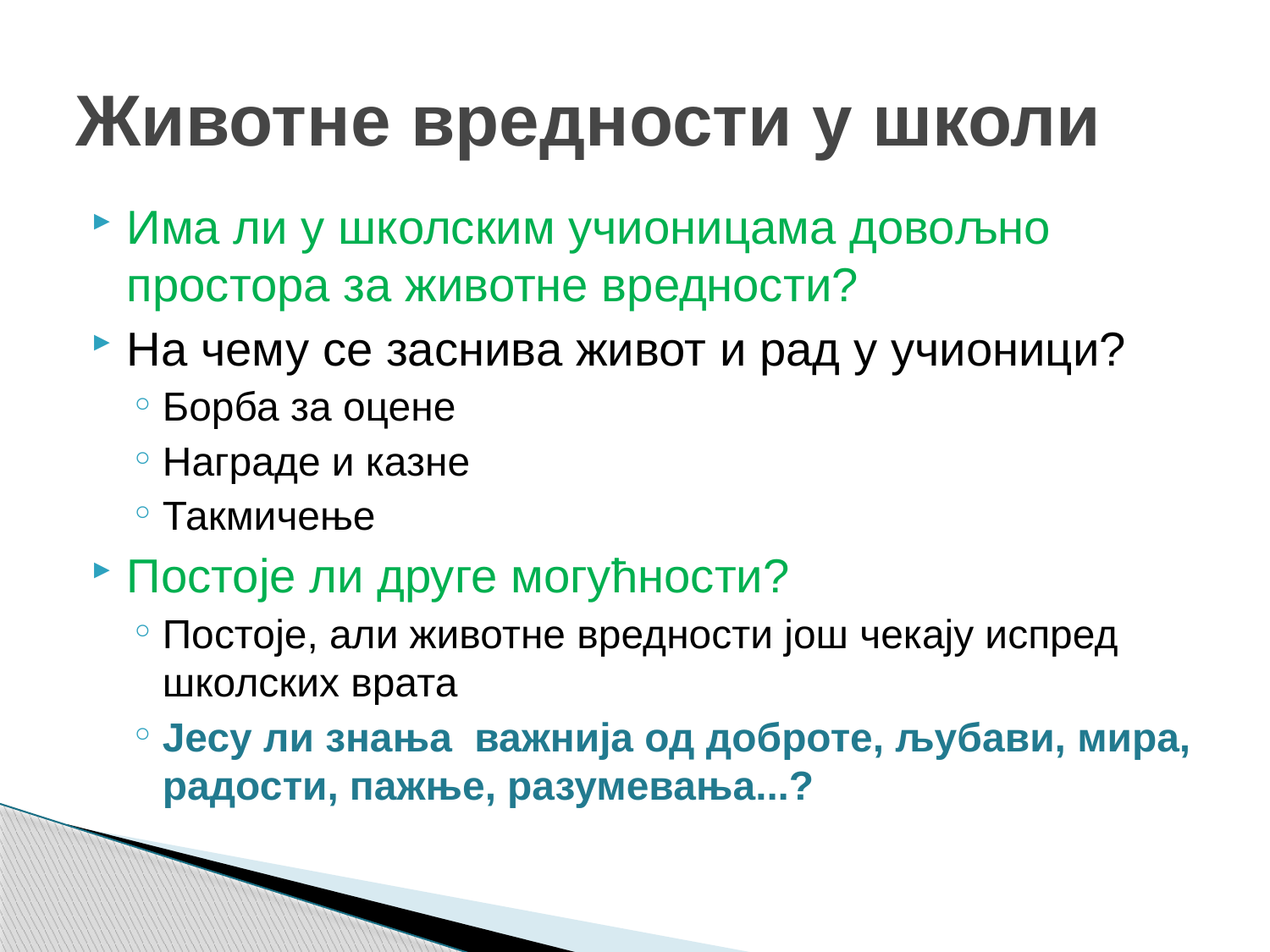

# Животне вредности у школи
Има ли у школским учионицама довољно простора за животне вредности?
На чему се заснива живот и рад у учионици?
Борба за оцене
Награде и казне
Такмичење
Постоје ли друге могућности?
Постоје, али животне вредности још чекају испред школских врата
Јесу ли знања  важнија од доброте, љубави, мира, радости, пажње, разумевања...?